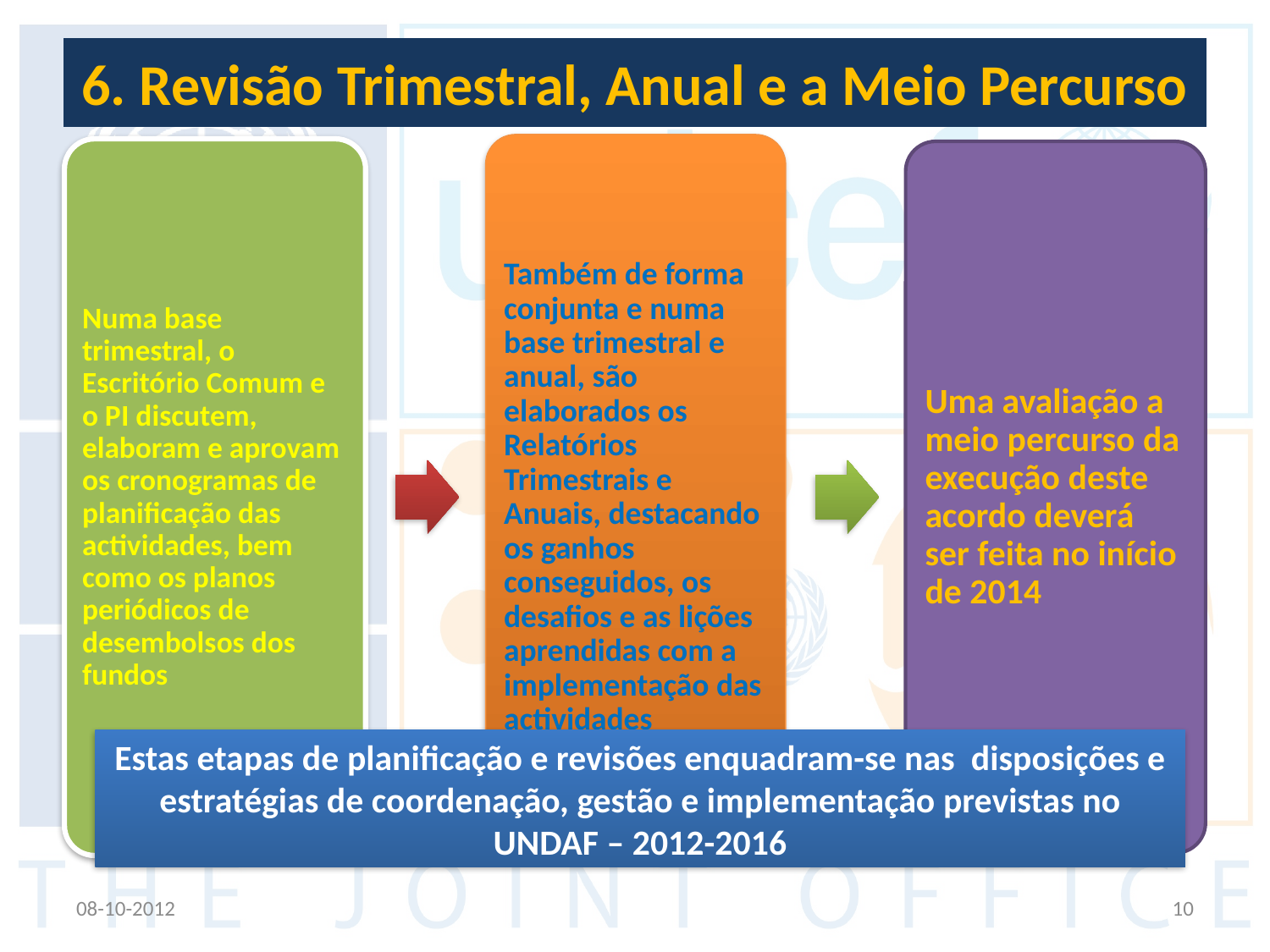

# 6. Revisão Trimestral, Anual e a Meio Percurso
Numa base trimestral, o Escritório Comum e o PI discutem, elaboram e aprovam os cronogramas de planificação das actividades, bem como os planos periódicos de desembolsos dos fundos

Também de forma conjunta e numa base trimestral e anual, são elaborados os Relatórios Trimestrais e Anuais, destacando os ganhos conseguidos, os desafios e as lições aprendidas com a implementação das actividades

Uma avaliação a meio percurso da execução deste acordo deverá ser feita no início de 2014
Estas etapas de planificação e revisões enquadram-se nas  disposições e estratégias de coordenação, gestão e implementação previstas no UNDAF – 2012-2016
08-10-2012
10